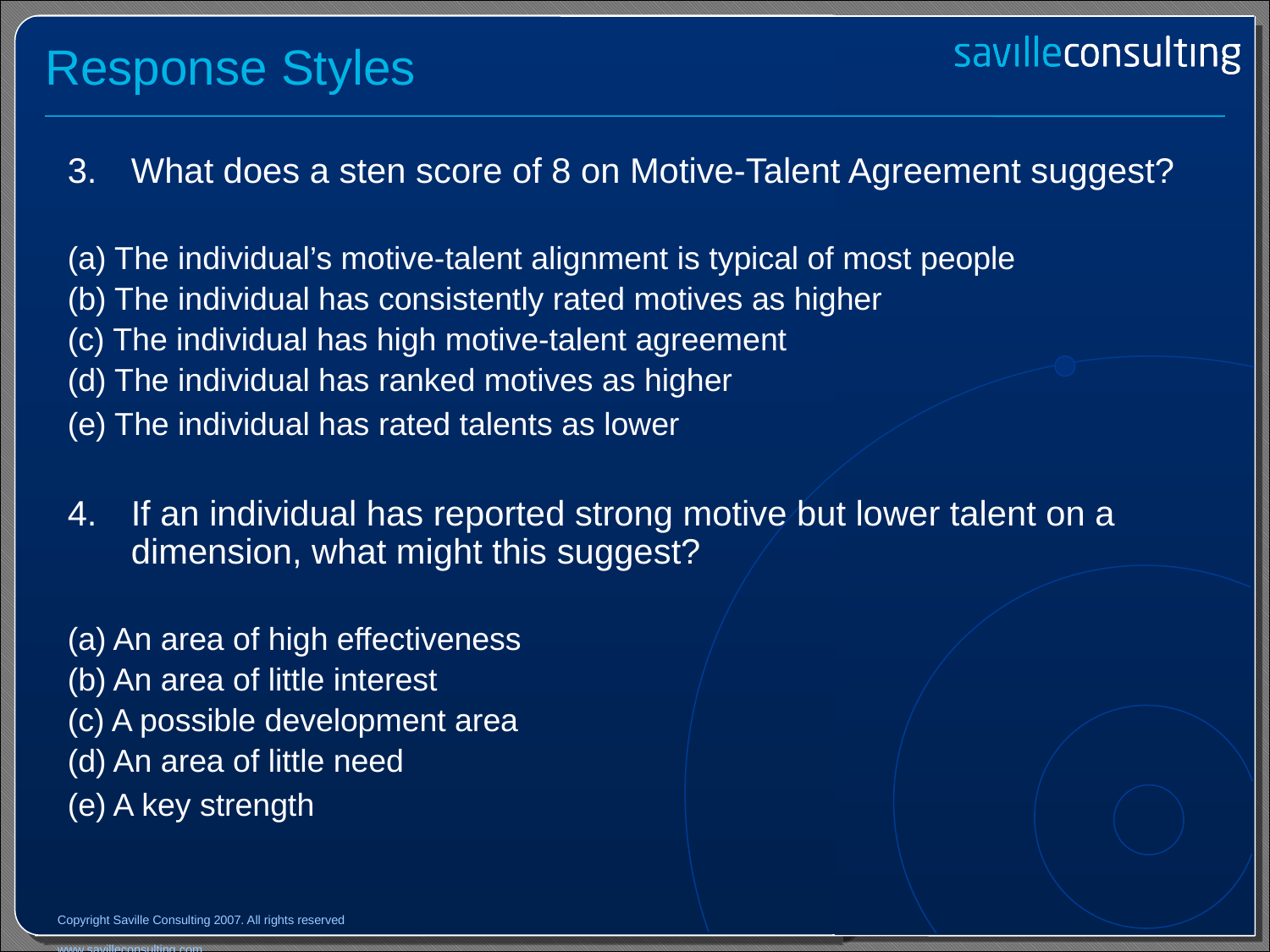

# Response Styles
What does a sten score of 8 on Motive-Talent Agreement suggest?

(a) The individual’s motive-talent alignment is typical of most people
(b) The individual has consistently rated motives as higher
(c) The individual has high motive-talent agreement
(d) The individual has ranked motives as higher
(e) The individual has rated talents as lower

If an individual has reported strong motive but lower talent on a dimension, what might this suggest?

(a) An area of high effectiveness
(b) An area of little interest
(c) A possible development area
(d) An area of little need
(e) A key strength